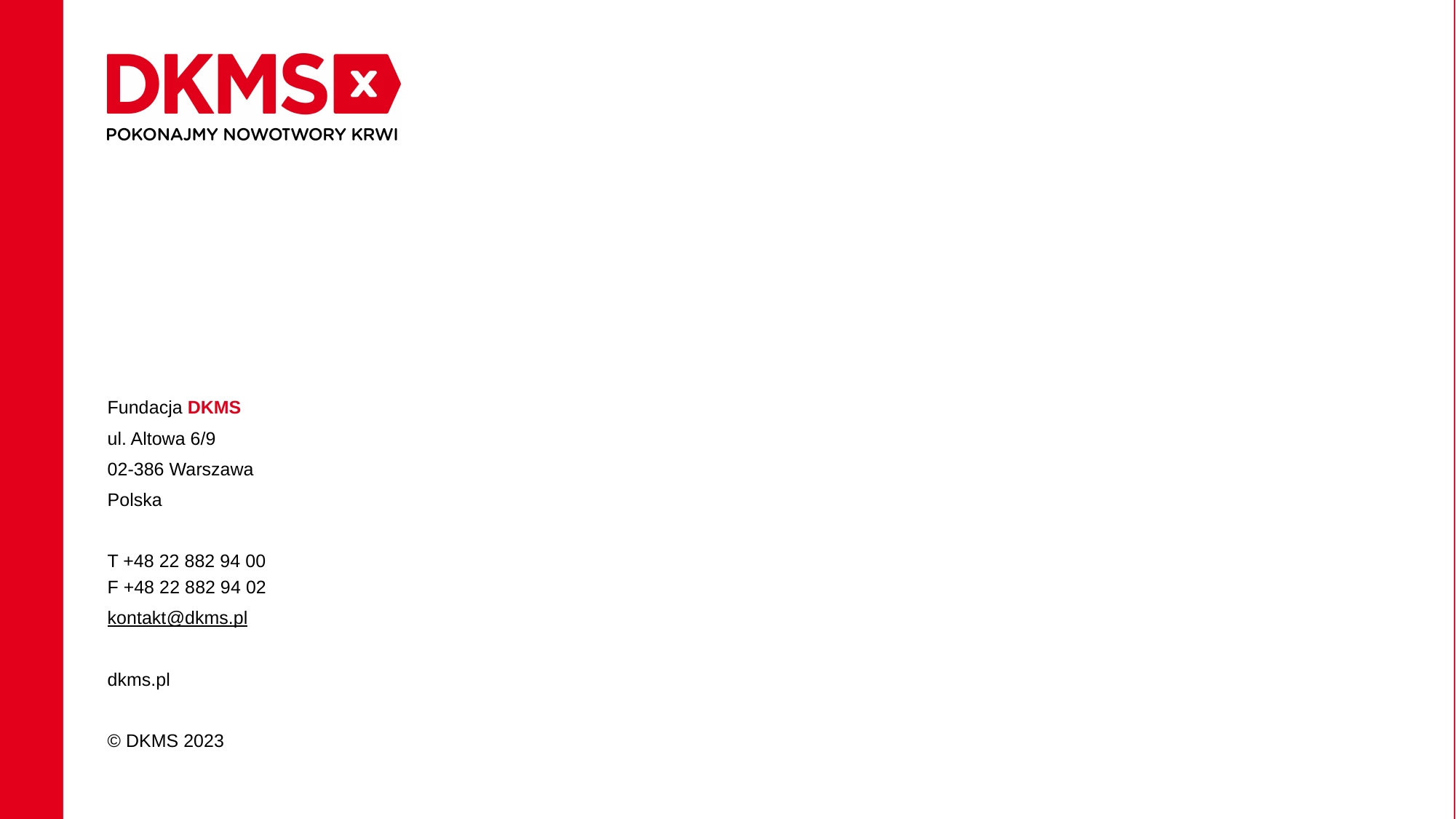

Fundacja DKMS
ul. Altowa 6/9
02-386 Warszawa
Polska

T +48 22 882 94 00
F +48 22 882 94 02
kontakt@dkms.pl

dkms.pl

© DKMS 2023